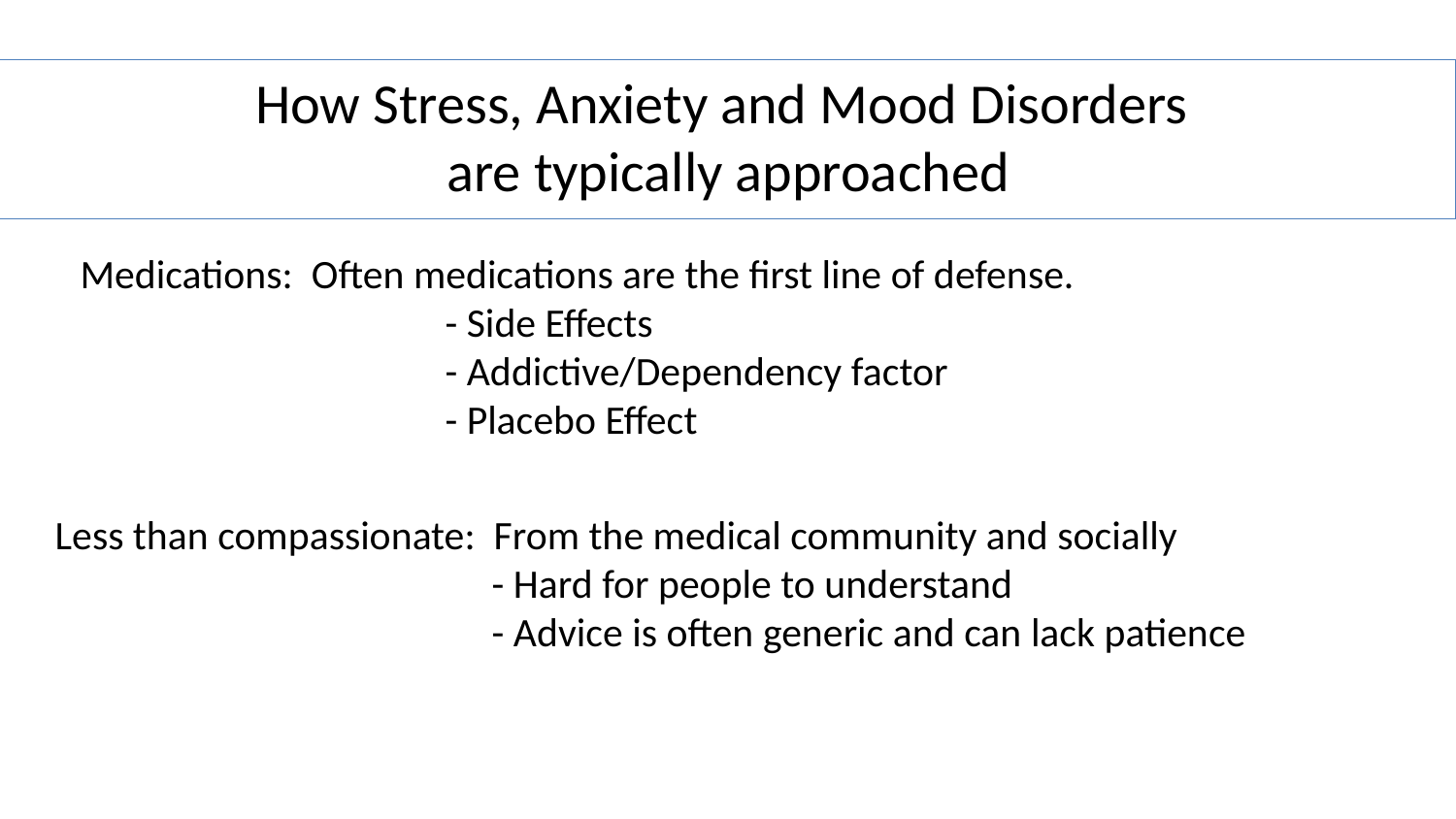

How Stress, Anxiety and Mood Disorders
are typically approached
Medications:  Often medications are the first line of defense.
		        - Side Effects
		        - Addictive/Dependency factor
		        - Placebo Effect
Less than compassionate:  From the medical community and socially
			- Hard for people to understand
			- Advice is often generic and can lack patience